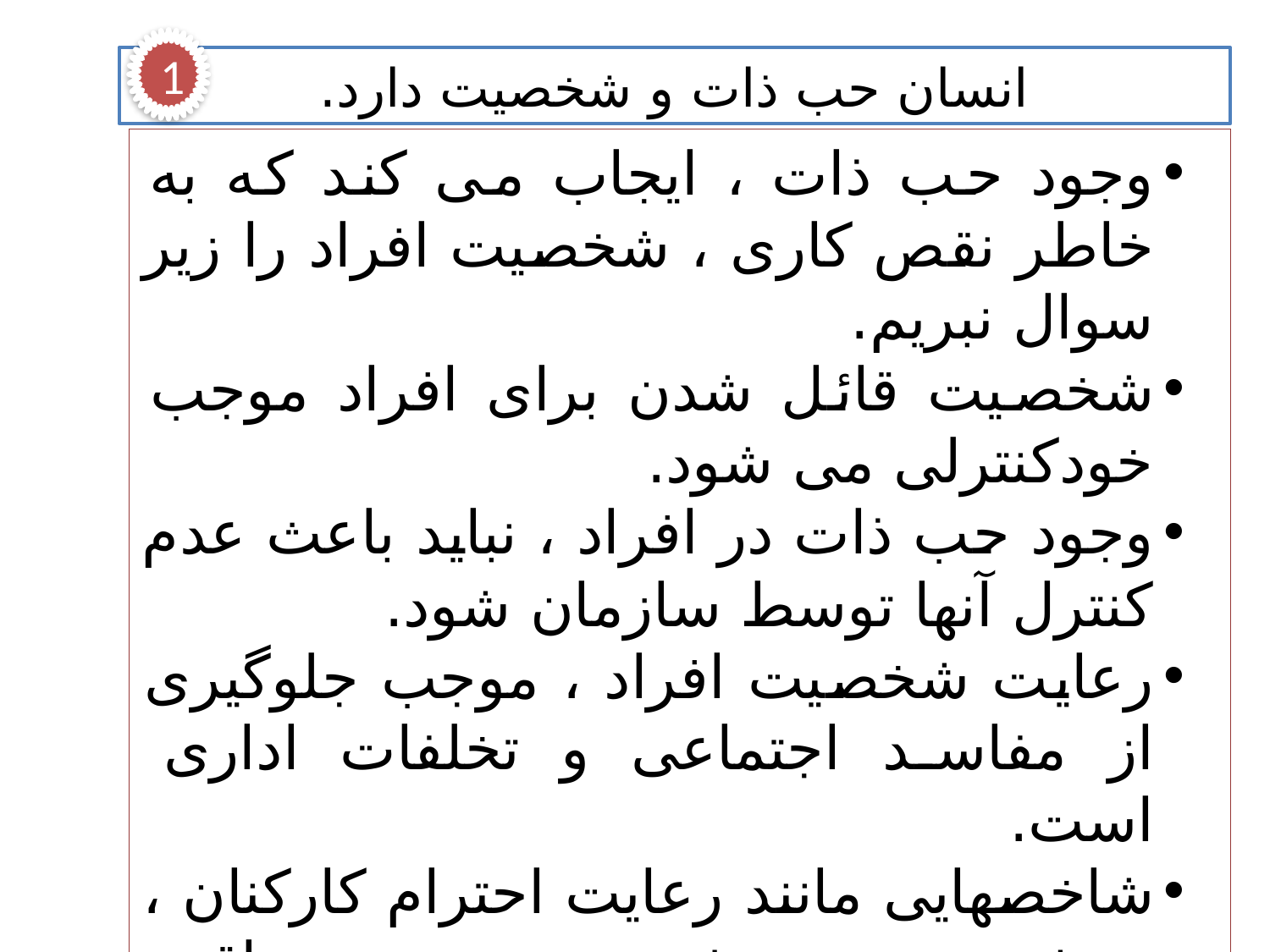

1
انسان حب ذات و شخصیت دارد.
وجود حب ذات ، ایجاب می کند که به خاطر نقص کاری ، شخصیت افراد را زیر سوال نبریم.
شخصیت قائل شدن برای افراد موجب خودکنترلی می شود.
وجود حب ذات در افراد ، نباید باعث عدم کنترل آنها توسط سازمان شود.
رعایت شخصیت افراد ، موجب جلوگیری از مفاسد اجتماعی و تخلفات اداری است.
شاخصهایی مانند رعایت احترام کارکنان ، خوشرویی ، خوش برخوردی ، صداقت و ... ناشی از احترام به شخصیت کارکنان است.